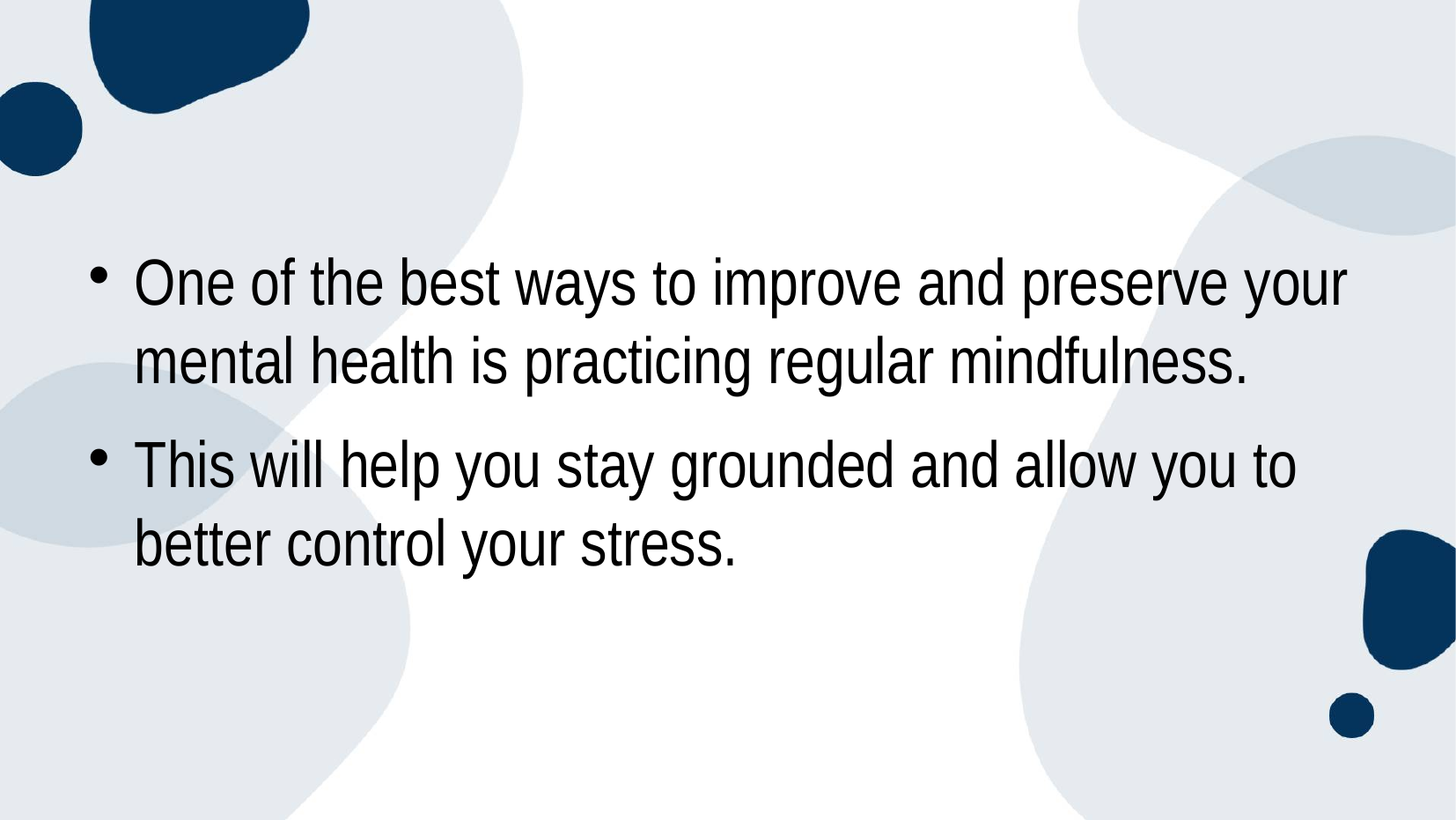

#
One of the best ways to improve and preserve your mental health is practicing regular mindfulness.
This will help you stay grounded and allow you to better control your stress.